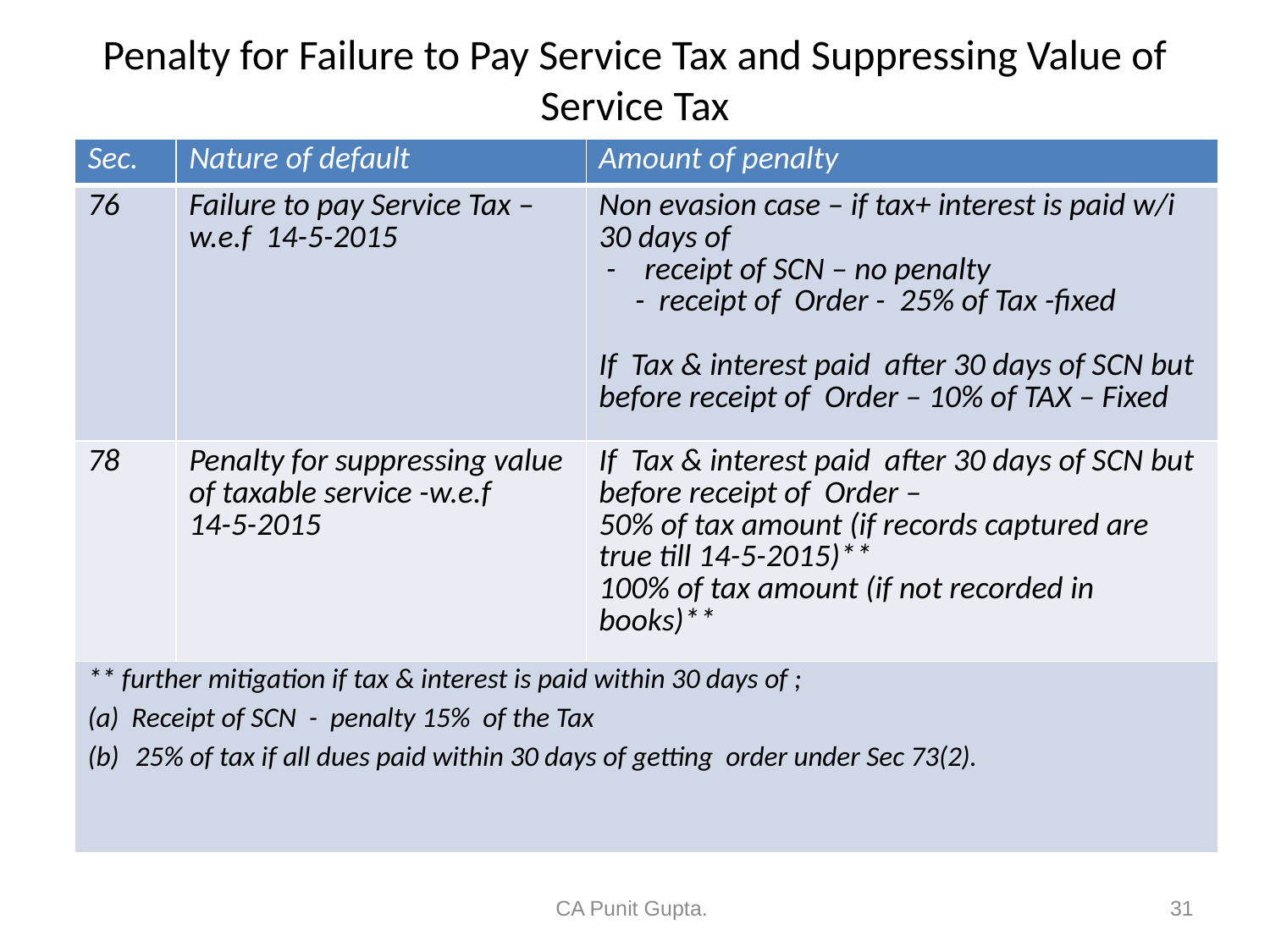

# Penalty for Failure to Pay Service Tax and Suppressing Value of Service Tax
| Sec. | Nature of default | Amount of penalty |
| --- | --- | --- |
| 76 | Failure to pay Service Tax – w.e.f 14-5-2015 | Non evasion case – if tax+ interest is paid w/i 30 days of - receipt of SCN – no penalty - receipt of Order - 25% of Tax -fixed If Tax & interest paid after 30 days of SCN but before receipt of Order – 10% of TAX – Fixed |
| 78 | Penalty for suppressing value of taxable service -w.e.f 14-5-2015 | If Tax & interest paid after 30 days of SCN but before receipt of Order – 50% of tax amount (if records captured are true till 14-5-2015)\*\* 100% of tax amount (if not recorded in books)\*\* |
| \*\* further mitigation if tax & interest is paid within 30 days of ; (a) Receipt of SCN - penalty 15% of the Tax 25% of tax if all dues paid within 30 days of getting order under Sec 73(2). |  |  |
CA Punit Gupta.
31